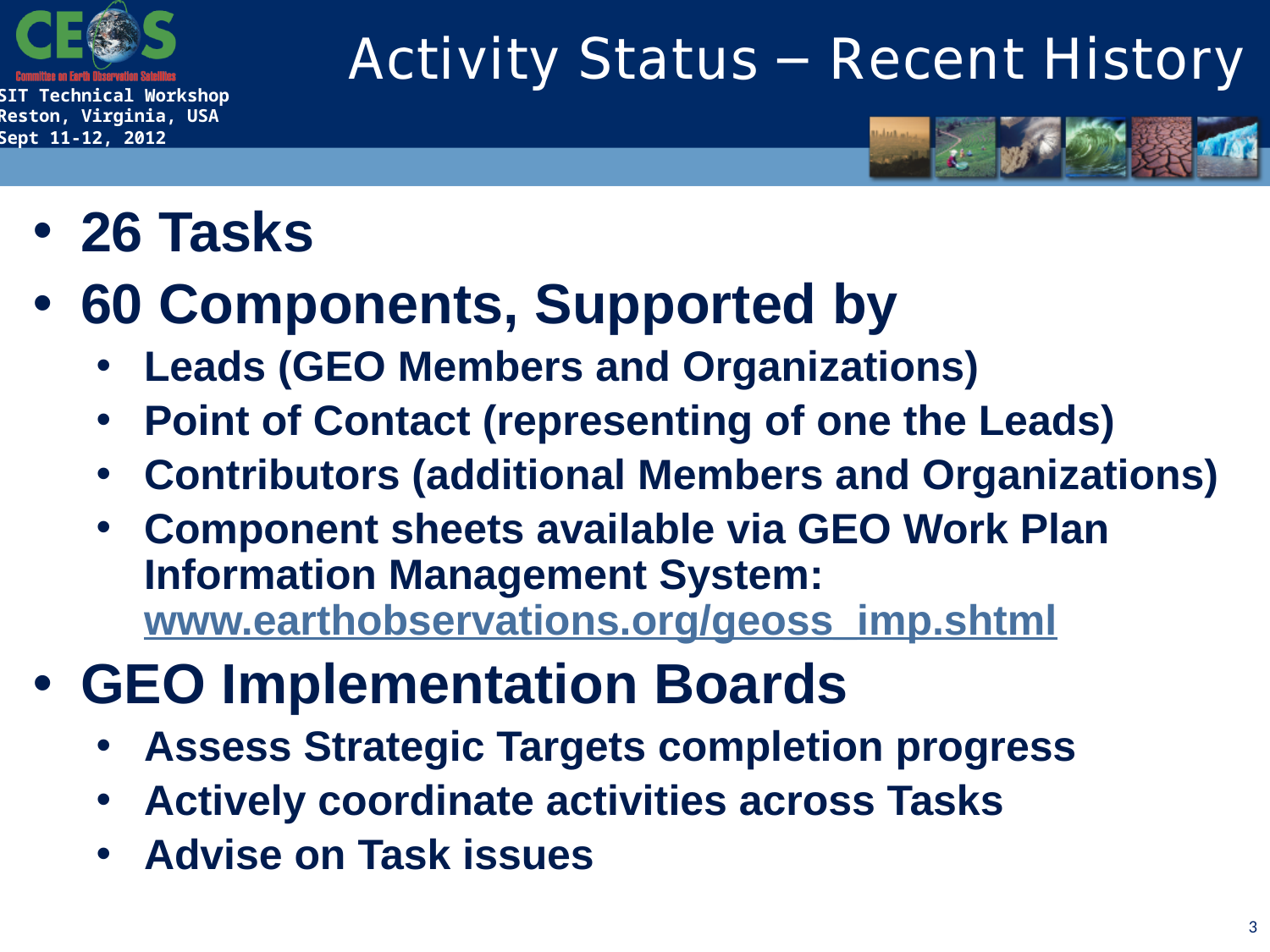

Activity Status – Recent History
26 Tasks
60 Components, Supported by
Leads (GEO Members and Organizations)
Point of Contact (representing of one the Leads)
Contributors (additional Members and Organizations)
Component sheets available via GEO Work Plan Information Management System:  www.earthobservations.org/geoss_imp.shtml
GEO Implementation Boards
Assess Strategic Targets completion progress
Actively coordinate activities across Tasks
Advise on Task issues

3